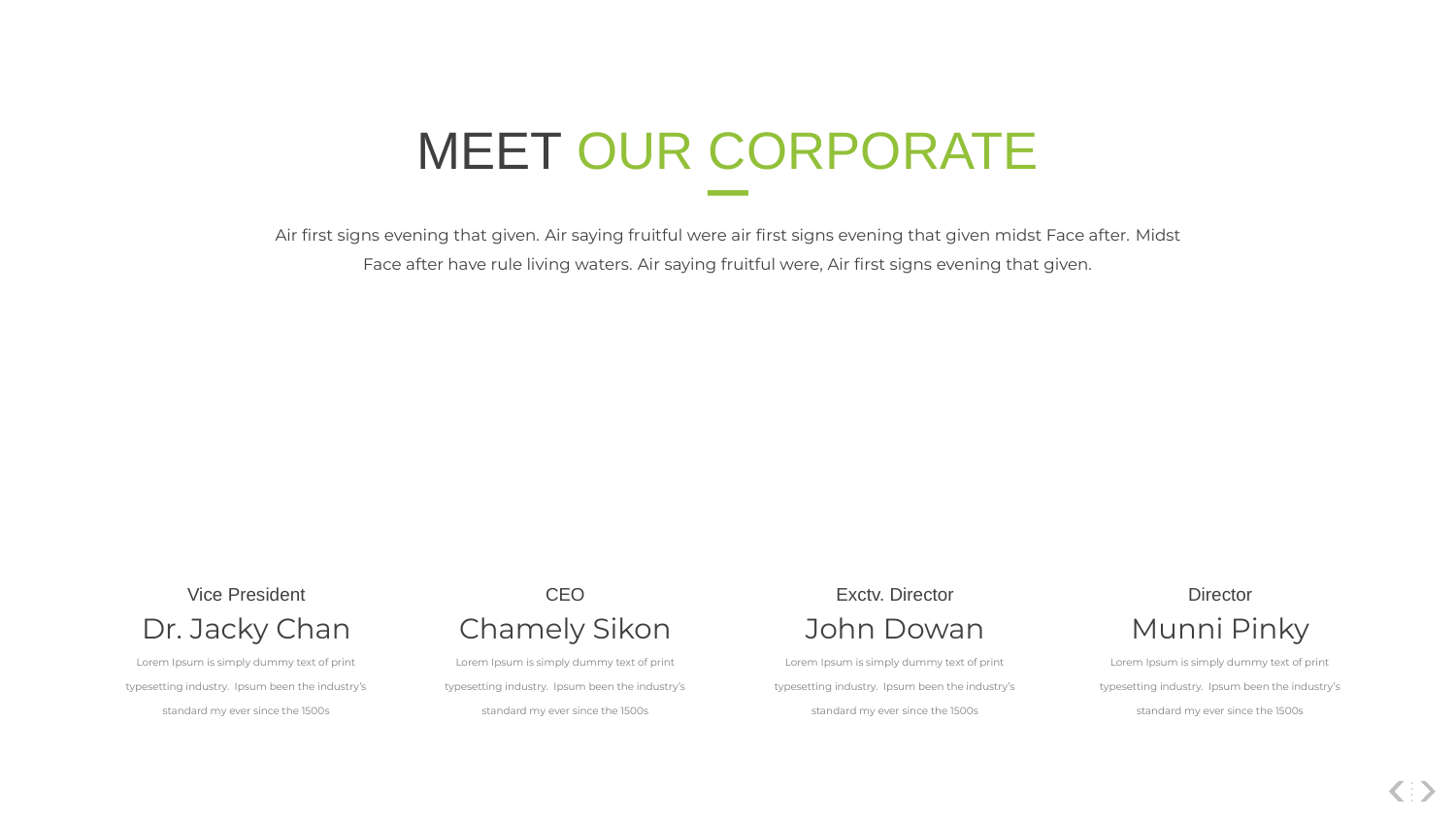

MEET OUR CORPORATE

Air first signs evening that given. Air saying fruitful were air first signs evening that given midst Face after. Midst Face after have rule living waters. Air saying fruitful were, Air first signs evening that given.

Vice President
Dr. Jacky Chan
CEO
Chamely Sikon
Exctv. Director
John Dowan
Director
Munni Pinky
Lorem Ipsum is simply dummy text of print
typesetting industry.  Ipsum been the industry’s
standard my ever since the 1500s
Lorem Ipsum is simply dummy text of print
typesetting industry.  Ipsum been the industry’s
standard my ever since the 1500s
Lorem Ipsum is simply dummy text of print
typesetting industry.  Ipsum been the industry’s
standard my ever since the 1500s
Lorem Ipsum is simply dummy text of print
typesetting industry.  Ipsum been the industry’s
standard my ever since the 1500s